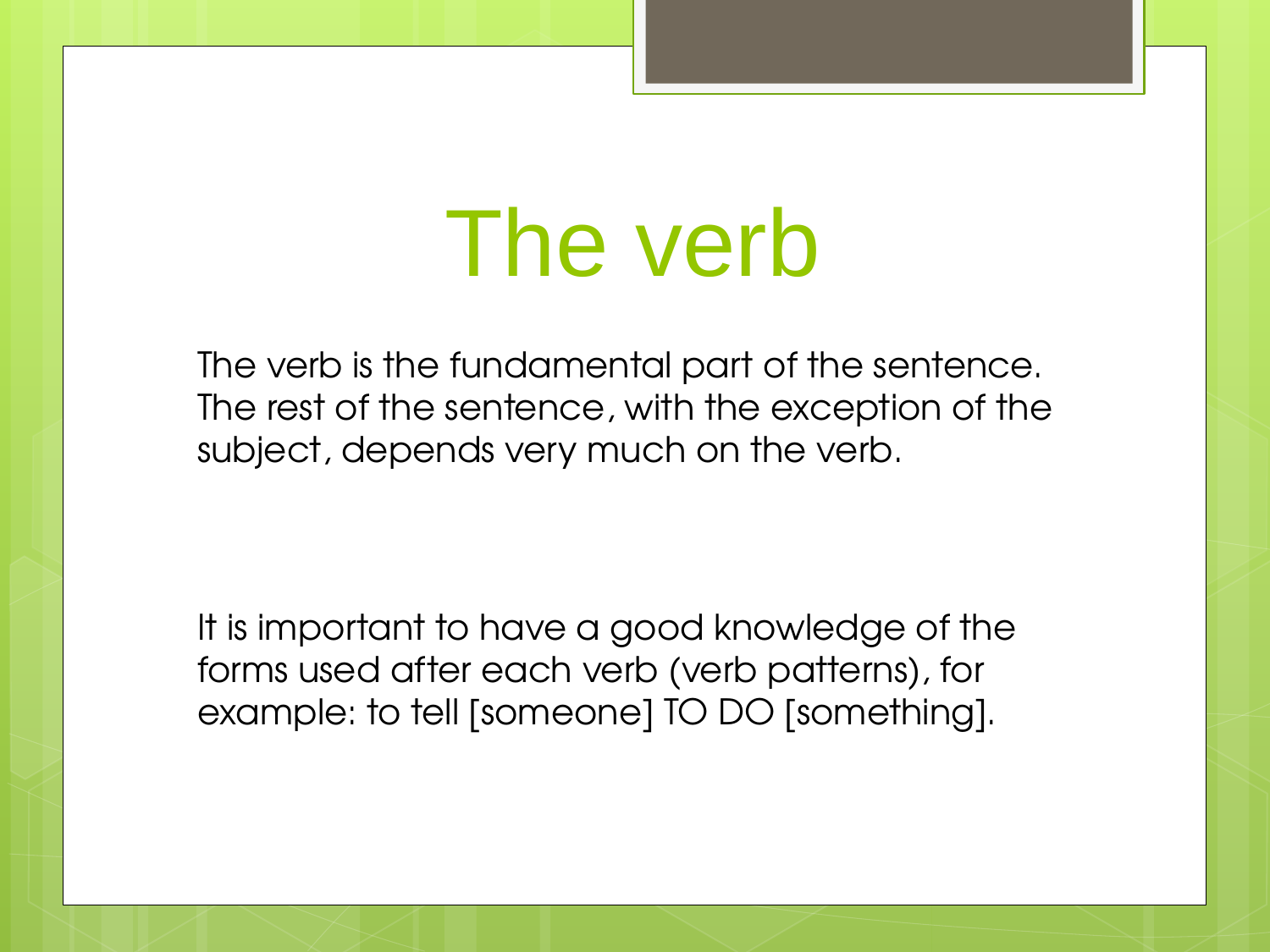

# The verb
The verb is the fundamental part of the sentence. The rest of the sentence, with the exception of the subject, depends very much on the verb.

It is important to have a good knowledge of the forms used after each verb (verb patterns), for example: to tell [someone] TO DO [something].